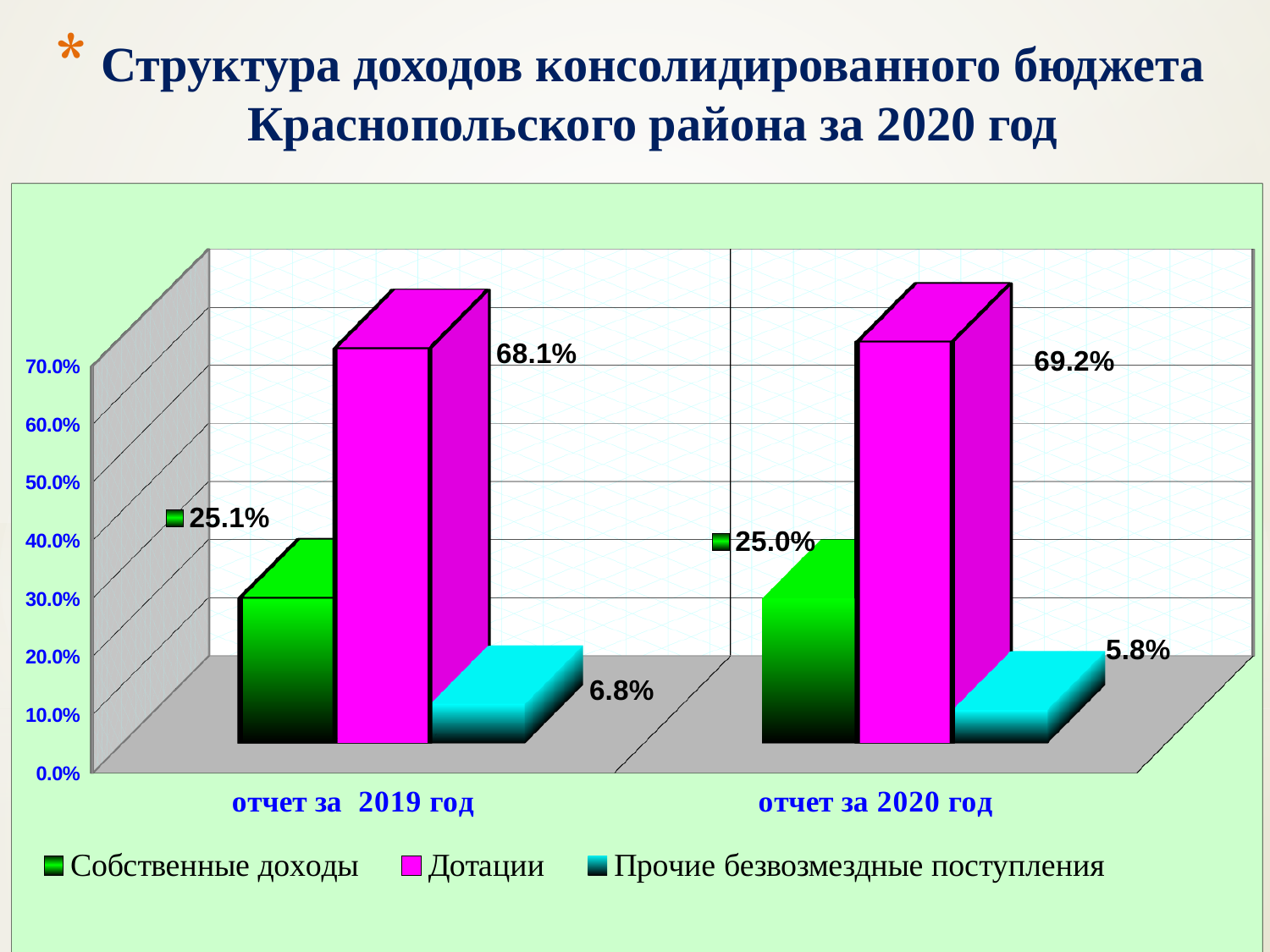

# Структура доходов консолидированного бюджета Краснопольского района за 2020 год

[unsupported chart]